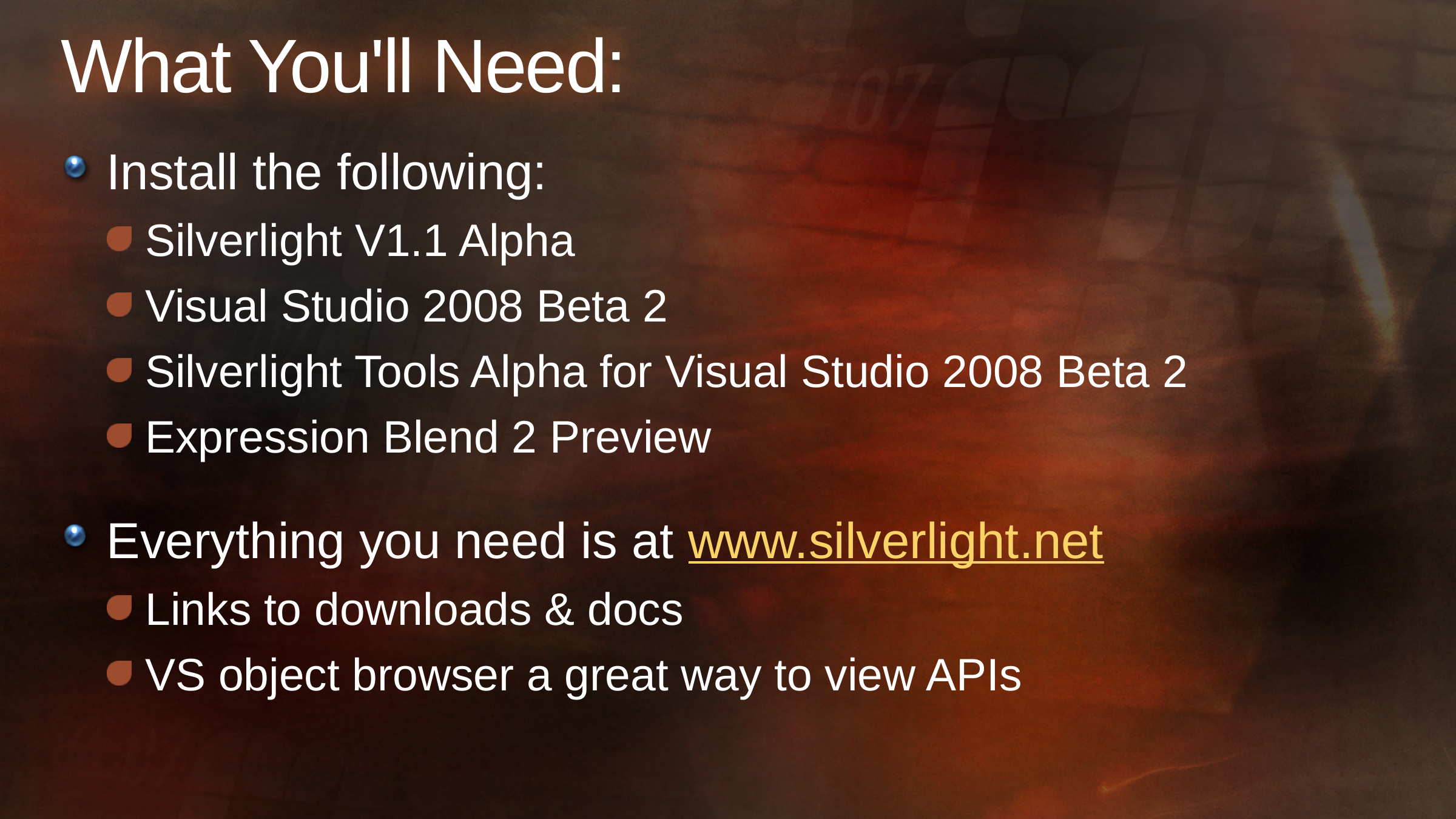

# What You'll Need:
Install the following:
Silverlight V1.1 Alpha
Visual Studio 2008 Beta 2
Silverlight Tools Alpha for Visual Studio 2008 Beta 2
Expression Blend 2 Preview

Everything you need is at www.silverlight.net
Links to downloads & docs
VS object browser a great way to view APIs